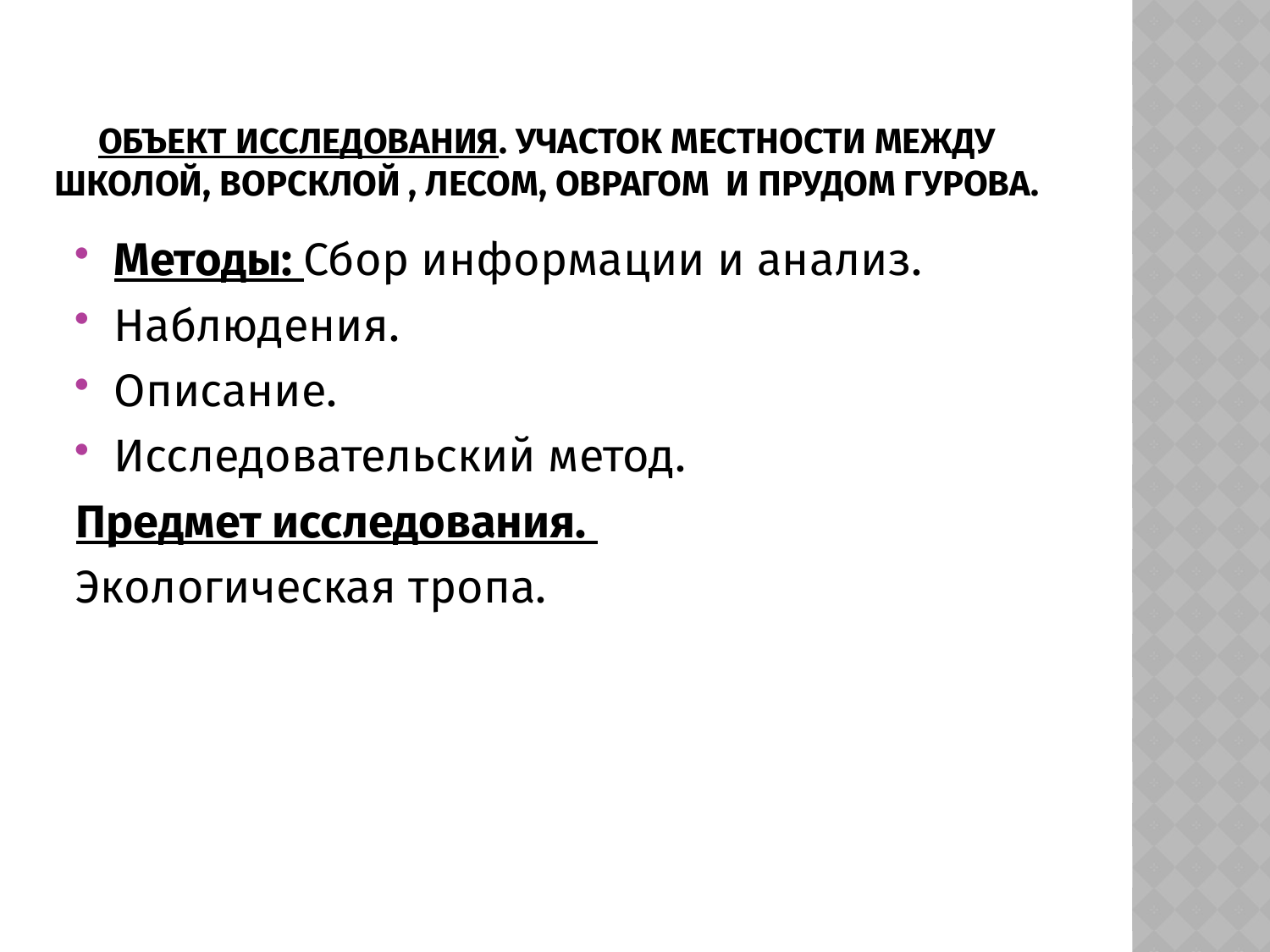

# Объект исследования. Участок местности между школой, Ворсклой , лесом, оврагом  и прудом Гурова.
Методы: Сбор информации и анализ.
Наблюдения.
Описание.
Исследовательский метод.
Предмет исследования.
Экологическая тропа.